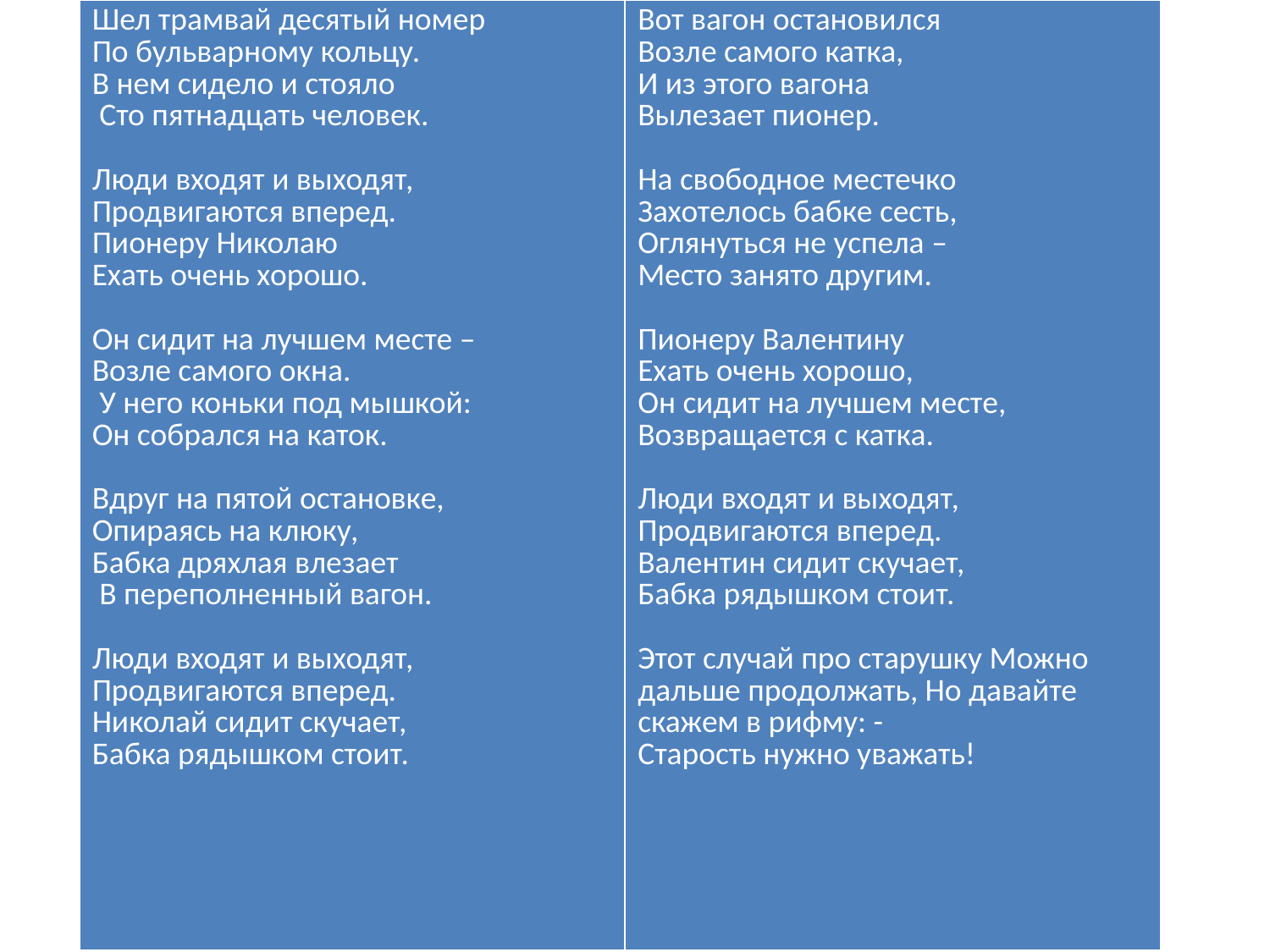

| Шел трамвай десятый номер По бульварному кольцу. В нем сидело и стояло Сто пятнадцать человек. Люди входят и выходят, Продвигаются вперед. Пионеру Николаю Ехать очень хорошо. Он сидит на лучшем месте – Возле самого окна. У него коньки под мышкой: Он собрался на каток. Вдруг на пятой остановке, Опираясь на клюку, Бабка дряхлая влезает В переполненный вагон. Люди входят и выходят, Продвигаются вперед. Николай сидит скучает, Бабка рядышком стоит. | Вот вагон остановился Возле самого катка, И из этого вагона Вылезает пионер. На свободное местечко Захотелось бабке сесть, Оглянуться не успела – Место занято другим. Пионеру Валентину Ехать очень хорошо, Он сидит на лучшем месте, Возвращается с катка. Люди входят и выходят, Продвигаются вперед. Валентин сидит скучает, Бабка рядышком стоит. Этот случай про старушку Можно дальше продолжать, Но давайте скажем в рифму: - Старость нужно уважать! |
| --- | --- |